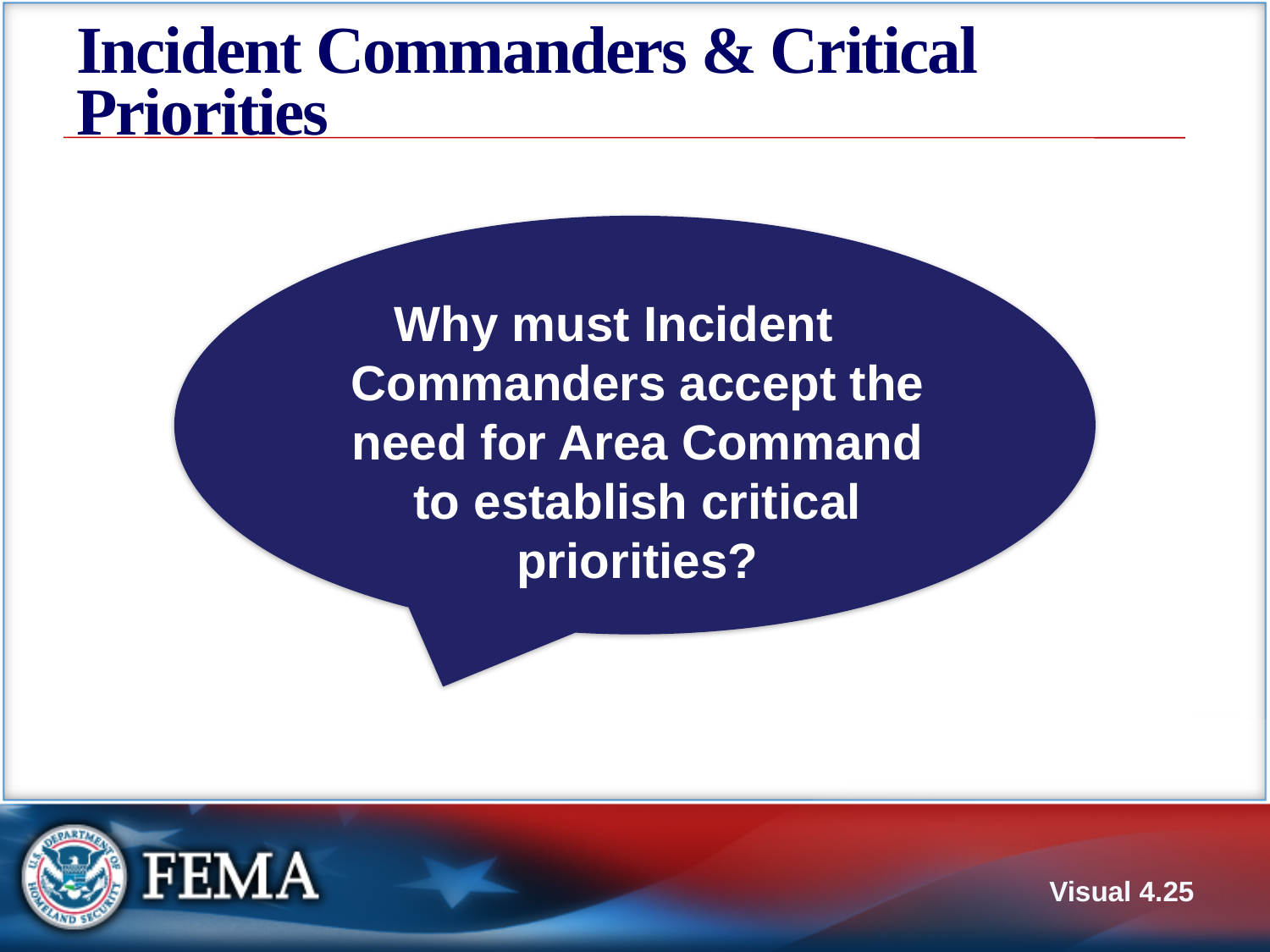

# Incident Commanders & Critical Priorities

Why must Incident Commanders accept the need for Area Command to establish critical priorities?
Visual 4.25